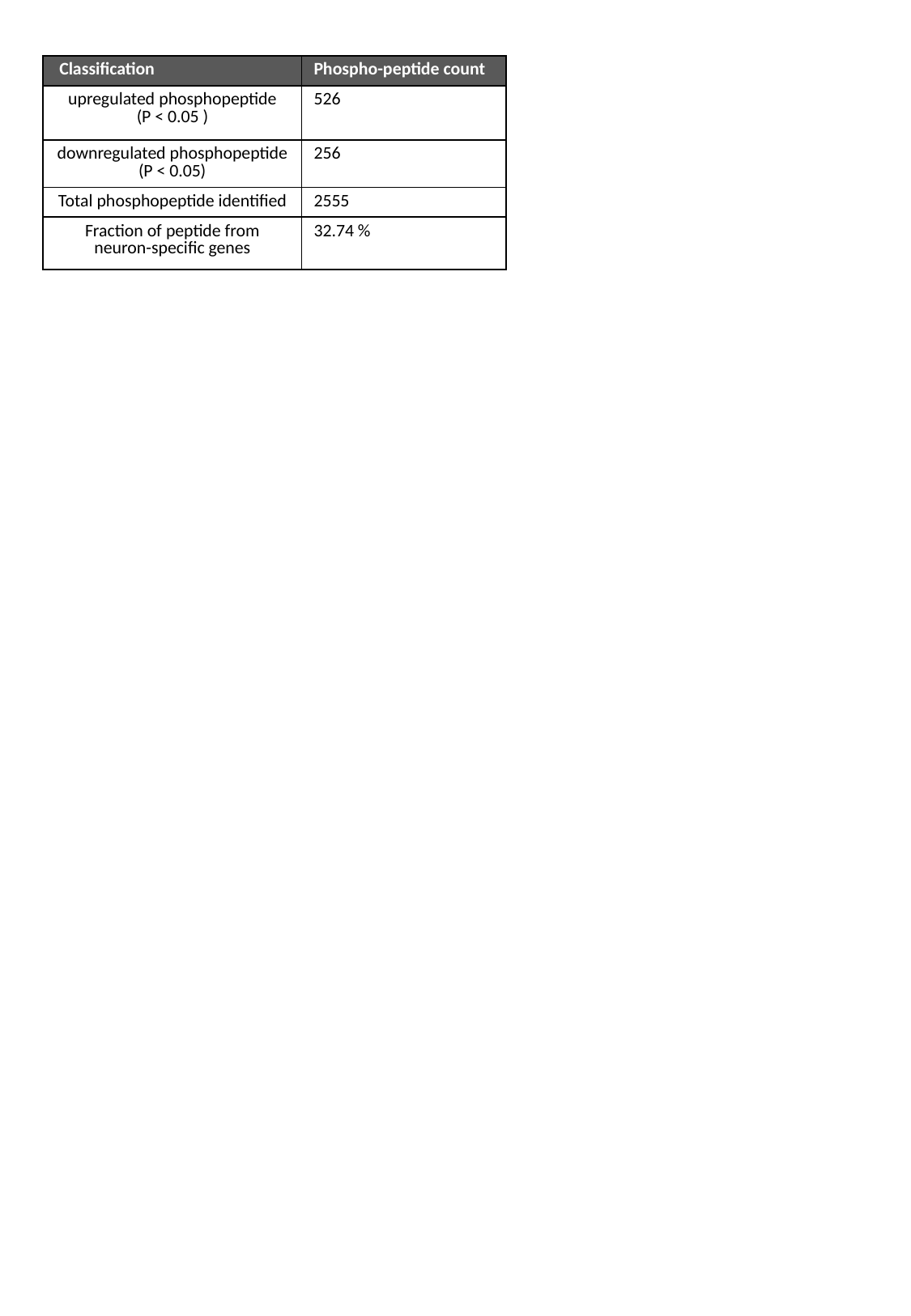

| Classification | Phospho-peptide count |
| --- | --- |
| upregulated phosphopeptide (P < 0.05 ) | 526 |
| downregulated phosphopeptide (P < 0.05) | 256 |
| Total phosphopeptide identified | 2555 |
| Fraction of peptide from neuron-specific genes | 32.74 % |